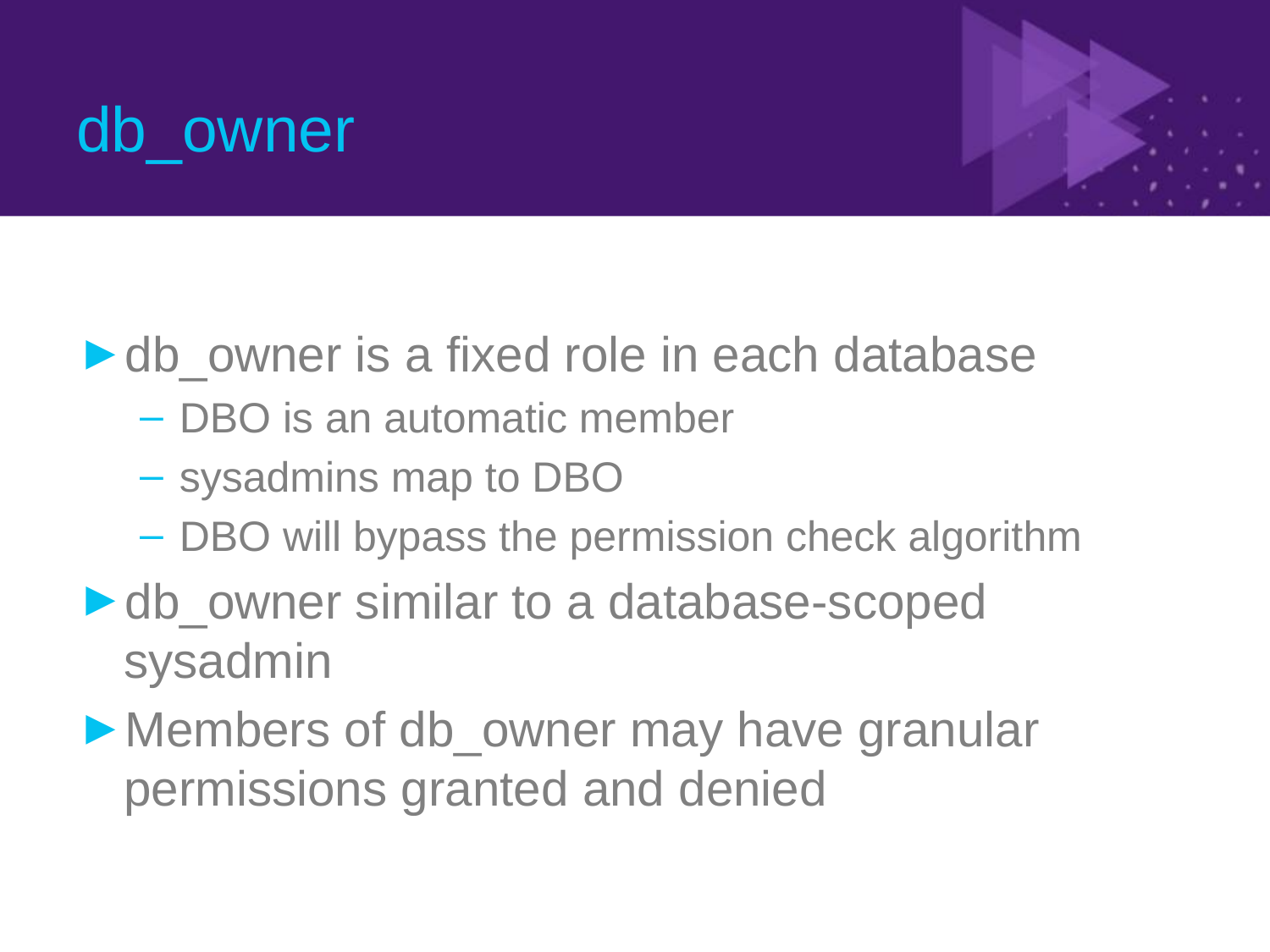

# db_owner
db_owner is a fixed role in each database
DBO is an automatic member
sysadmins map to DBO
DBO will bypass the permission check algorithm
db_owner similar to a database-scoped sysadmin
Members of db_owner may have granular permissions granted and denied